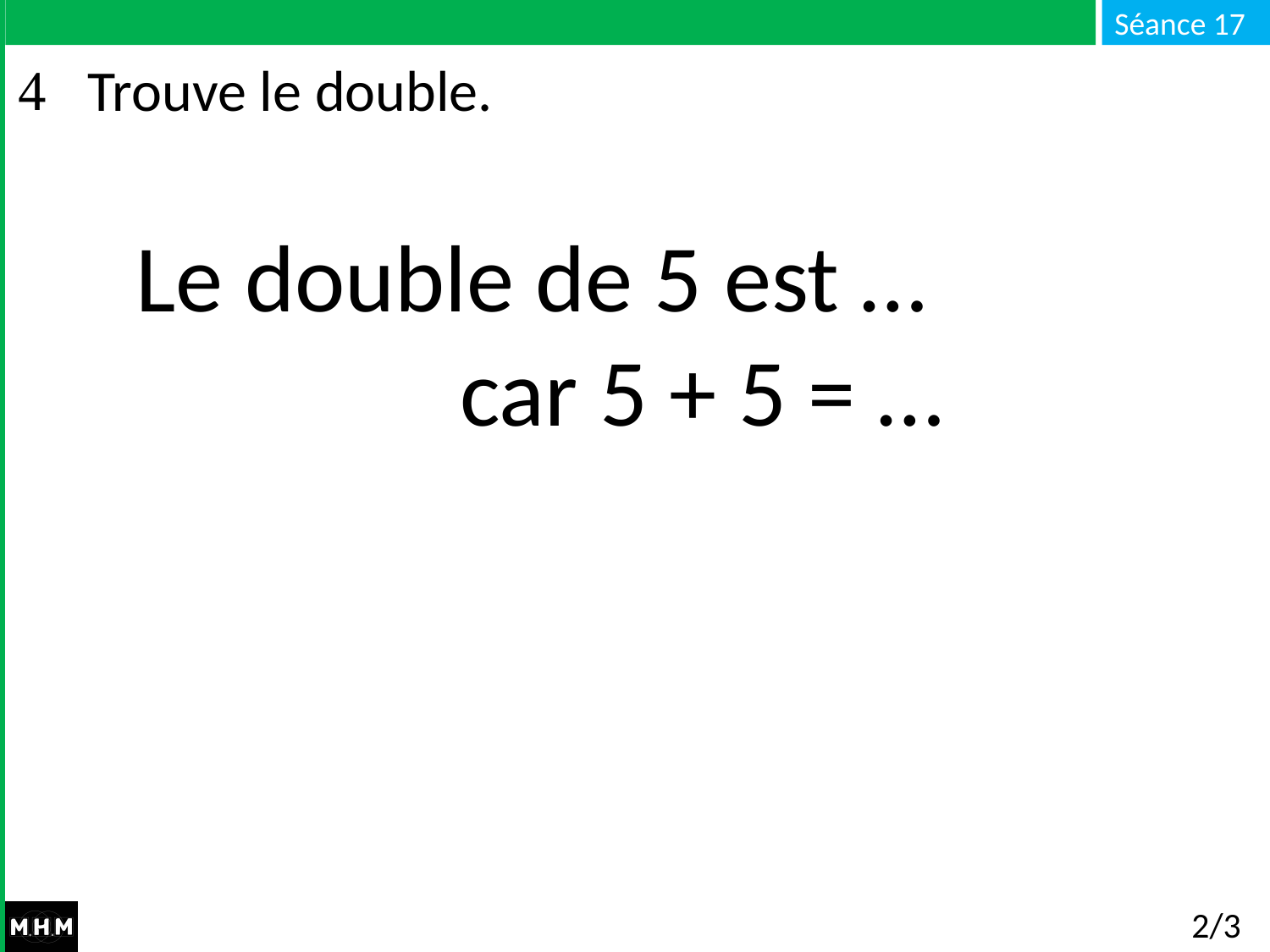

# Trouve le double.
Le double de 5 est …
               car 5 + 5 = …
2/3